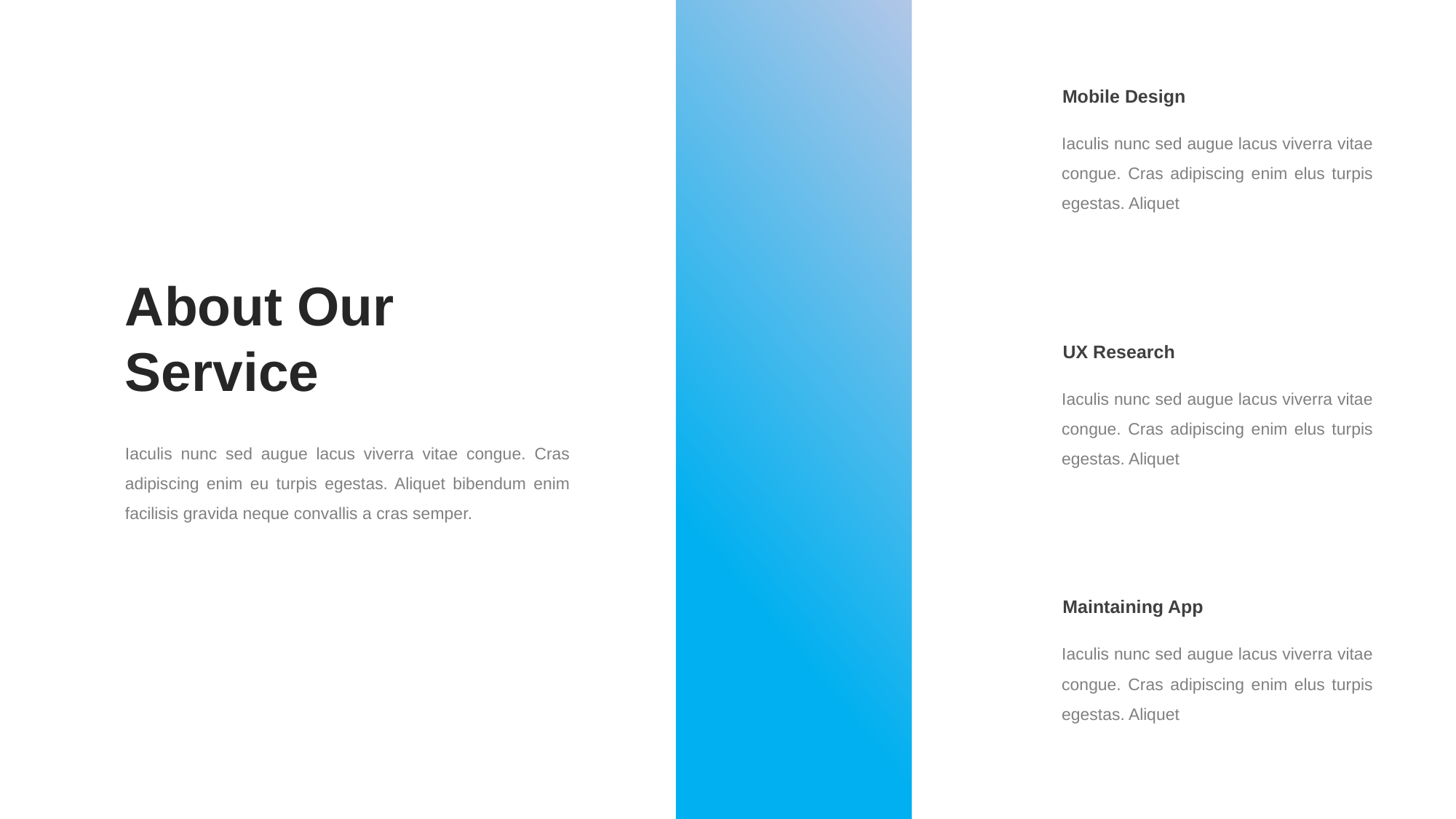

Mobile Design
Iaculis nunc sed augue lacus viverra vitae congue. Cras adipiscing enim elus turpis egestas. Aliquet
About Our Service

UX Research
Iaculis nunc sed augue lacus viverra vitae congue. Cras adipiscing enim elus turpis egestas. Aliquet
Iaculis nunc sed augue lacus viverra vitae congue. Cras adipiscing enim eu turpis egestas. Aliquet bibendum enim facilisis gravida neque convallis a cras semper.

Maintaining App
Iaculis nunc sed augue lacus viverra vitae congue. Cras adipiscing enim elus turpis egestas. Aliquet